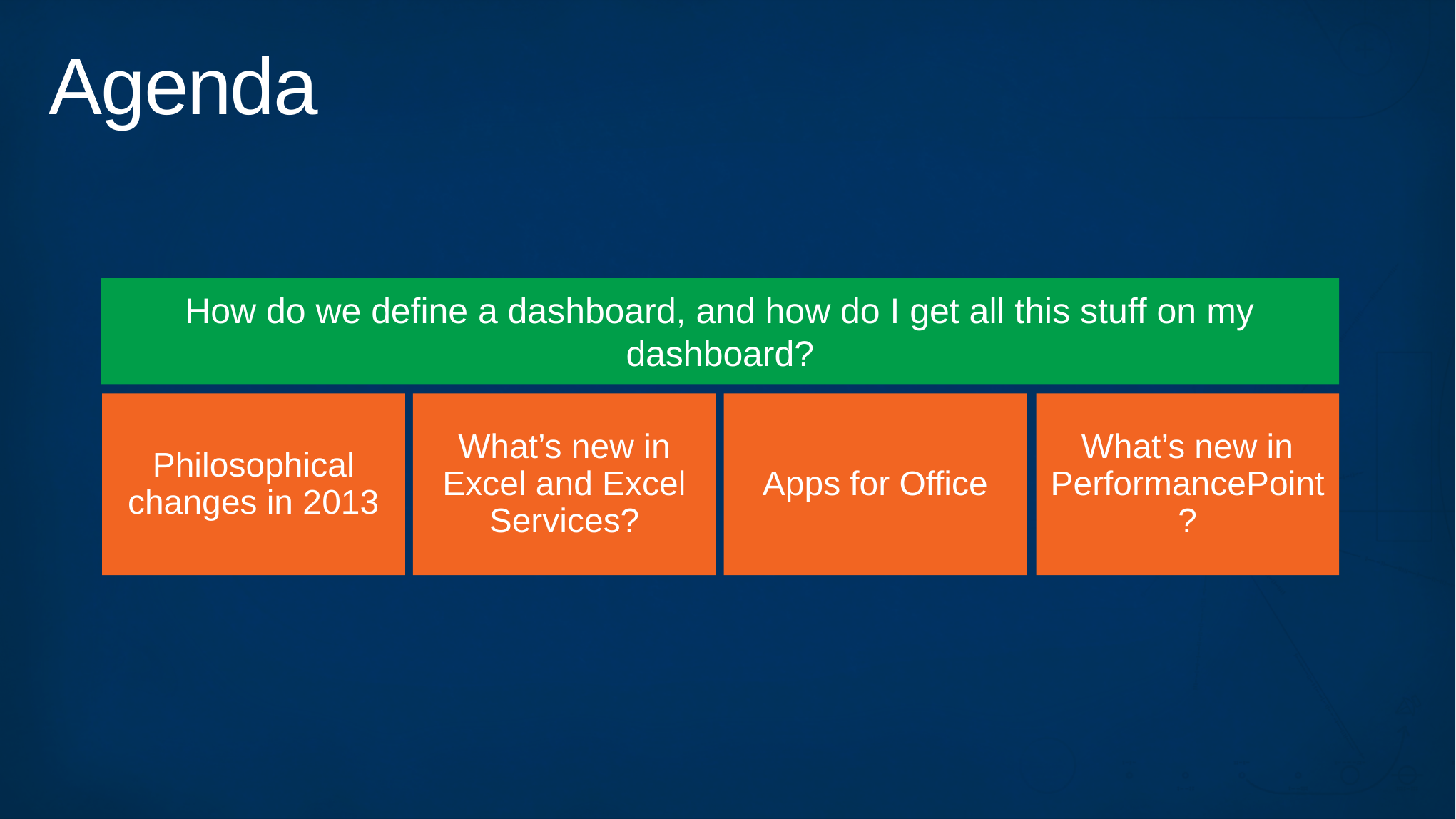

# Agenda

How do we define a dashboard, and how do I get all this stuff on my dashboard?
Philosophical changes in 2013
What’s new in Excel and Excel Services?
Apps for Office
What’s new in PerformancePoint?